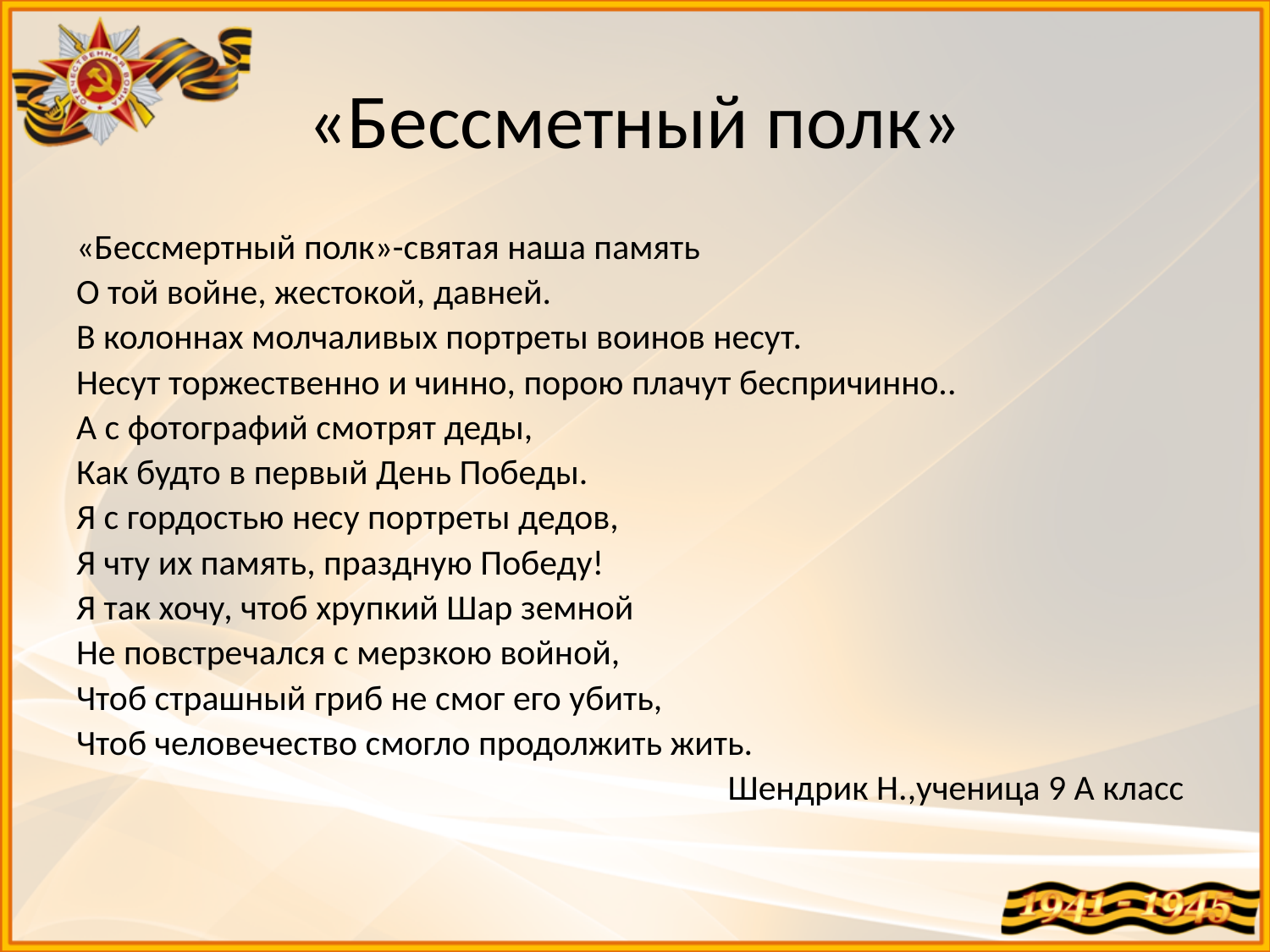

«Бессметный полк»
«Бессмертный полк»-святая наша память
О той войне, жестокой, давней.
В колоннах молчаливых портреты воинов несут.
Несут торжественно и чинно, порою плачут беспричинно..
А с фотографий смотрят деды,
Как будто в первый День Победы.
Я с гордостью несу портреты дедов,
Я чту их память, праздную Победу!
Я так хочу, чтоб хрупкий Шар земной
Не повстречался с мерзкою войной,
Чтоб страшный гриб не смог его убить,
Чтоб человечество смогло продолжить жить.
                                                                                 Шендрик Н.,ученица 9 А класс